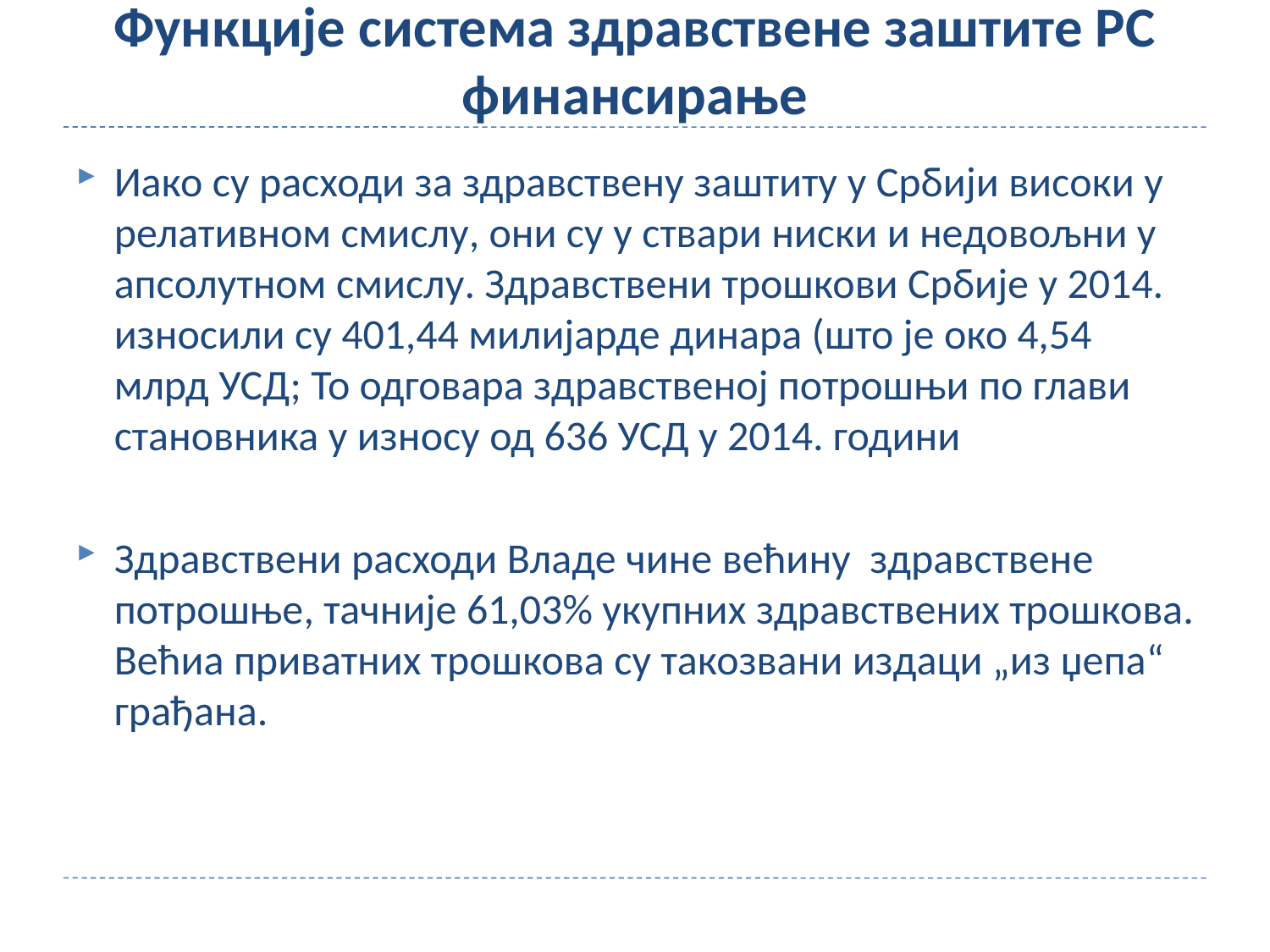

# Функције система здравствене заштите РС финансирање
Иако су расходи за здравствену заштиту у Србији високи у релативном смислу, они су у ствари ниски и недовољни у апсолутном смислу. Здравствени трошкови Србије у 2014. износили су 401,44 милијарде динара (што је око 4,54 млрд УСД; То одговара здравственој потрошњи по глави становника у износу од 636 УСД у 2014. години

Здравствени расходи Владе чине већину  здравствене потрошње, тачније 61,03% укупних здравствених трошкова. Већиа приватних трошкова су такозвани издаци „из џепа“ грађана.